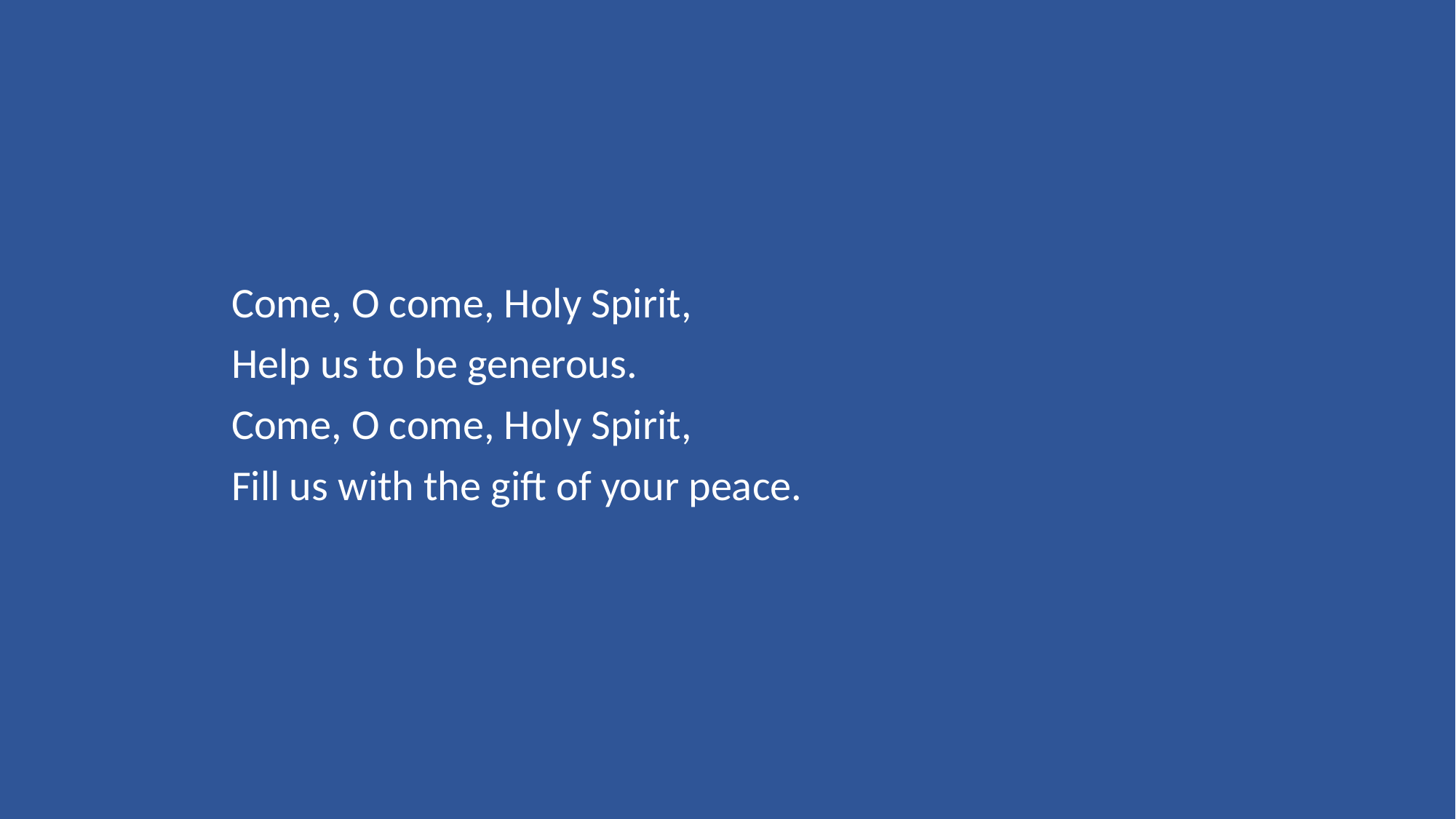

Come, O come, Holy Spirit,
Help us to be generous.
Come, O come, Holy Spirit,
Fill us with the gift of your peace.